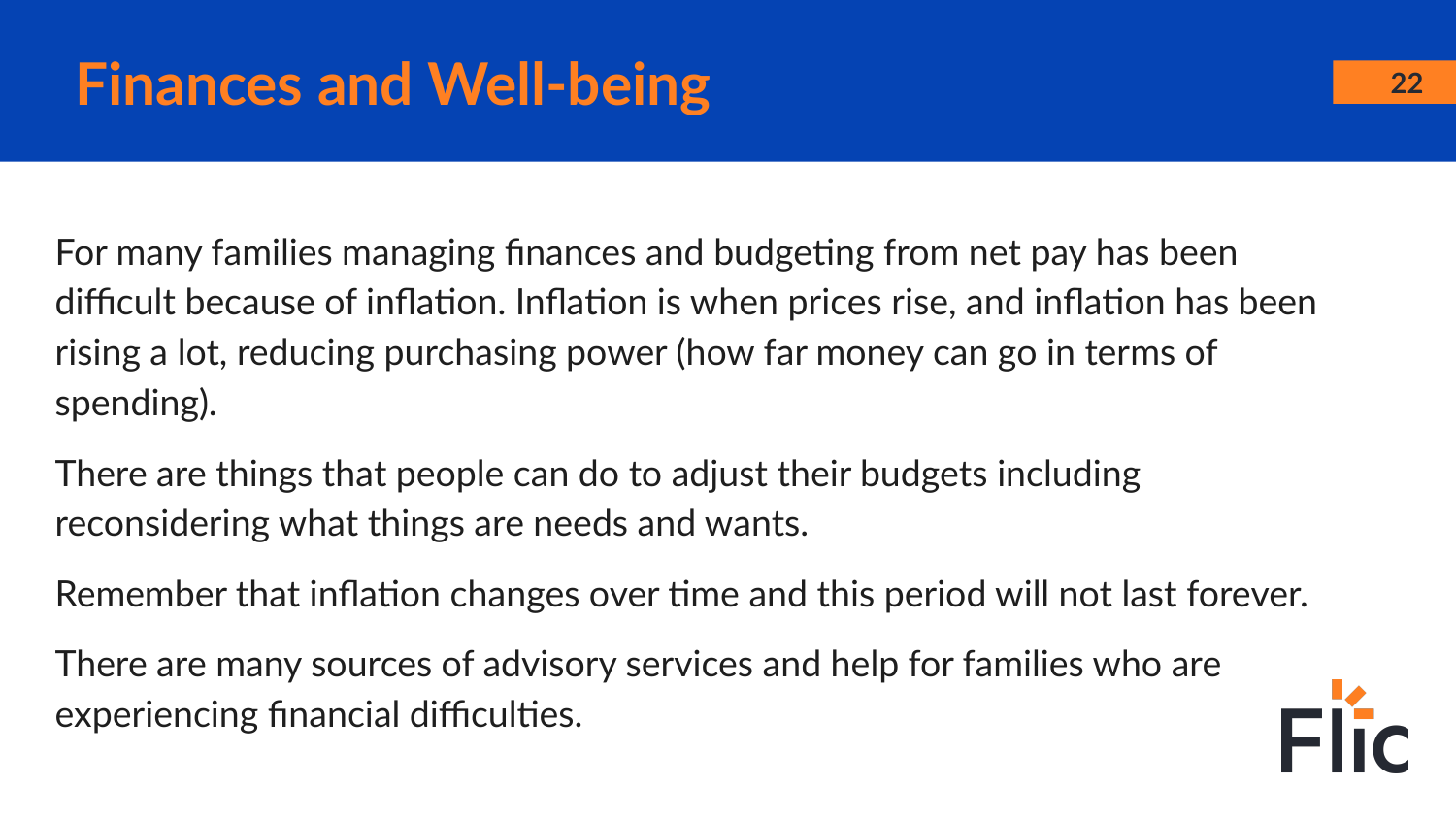

Finances and Well-being
22
For many families managing finances and budgeting from net pay has been difficult because of inflation. Inflation is when prices rise, and inflation has been rising a lot, reducing purchasing power (how far money can go in terms of spending).
There are things that people can do to adjust their budgets including reconsidering what things are needs and wants.
Remember that inflation changes over time and this period will not last forever.
There are many sources of advisory services and help for families who are experiencing financial difficulties.